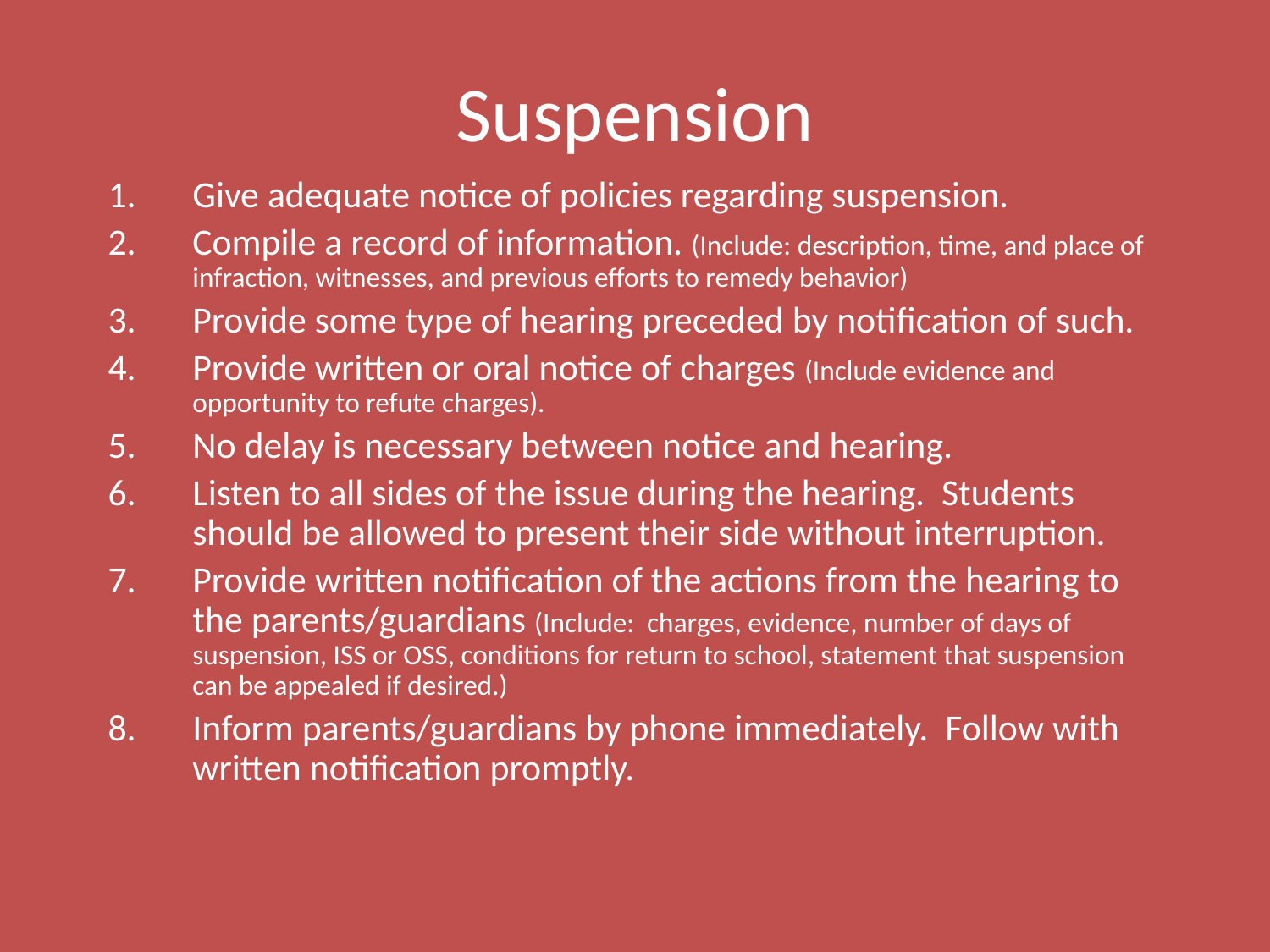

# Suspension
Give adequate notice of policies regarding suspension.
Compile a record of information. (Include: description, time, and place of infraction, witnesses, and previous efforts to remedy behavior)
Provide some type of hearing preceded by notification of such.
Provide written or oral notice of charges (Include evidence and opportunity to refute charges).
No delay is necessary between notice and hearing.
Listen to all sides of the issue during the hearing.  Students should be allowed to present their side without interruption.
Provide written notification of the actions from the hearing to the parents/guardians (Include:  charges, evidence, number of days of suspension, ISS or OSS, conditions for return to school, statement that suspension can be appealed if desired.)
Inform parents/guardians by phone immediately.  Follow with written notification promptly.